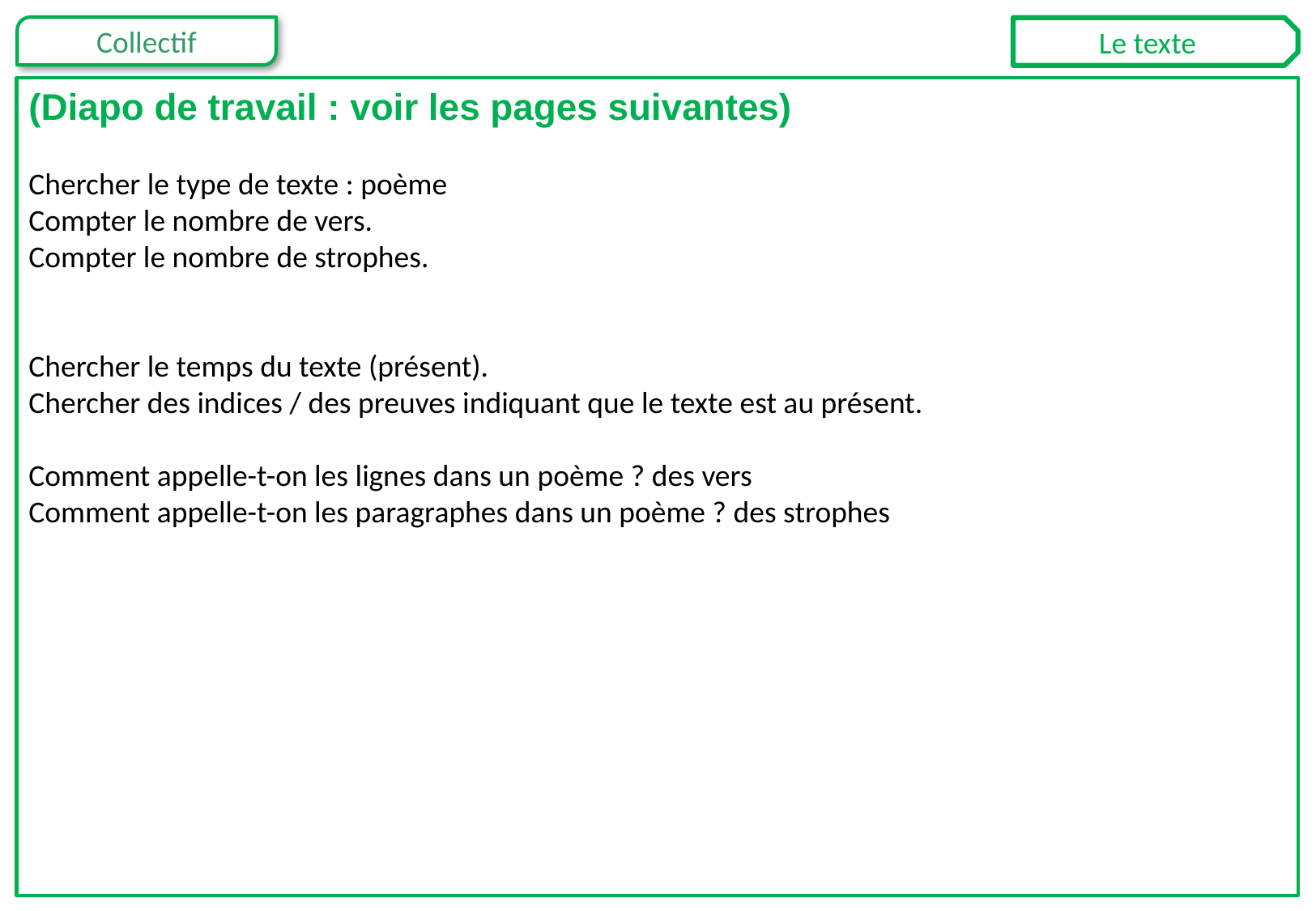

Le texte
(Diapo de travail : voir les pages suivantes)

Chercher le type de texte : poème
Compter le nombre de vers.
Compter le nombre de strophes.

Chercher le temps du texte (présent).
Chercher des indices / des preuves indiquant que le texte est au présent.

Comment appelle-t-on les lignes dans un poème ? des vers
Comment appelle-t-on les paragraphes dans un poème ? des strophes